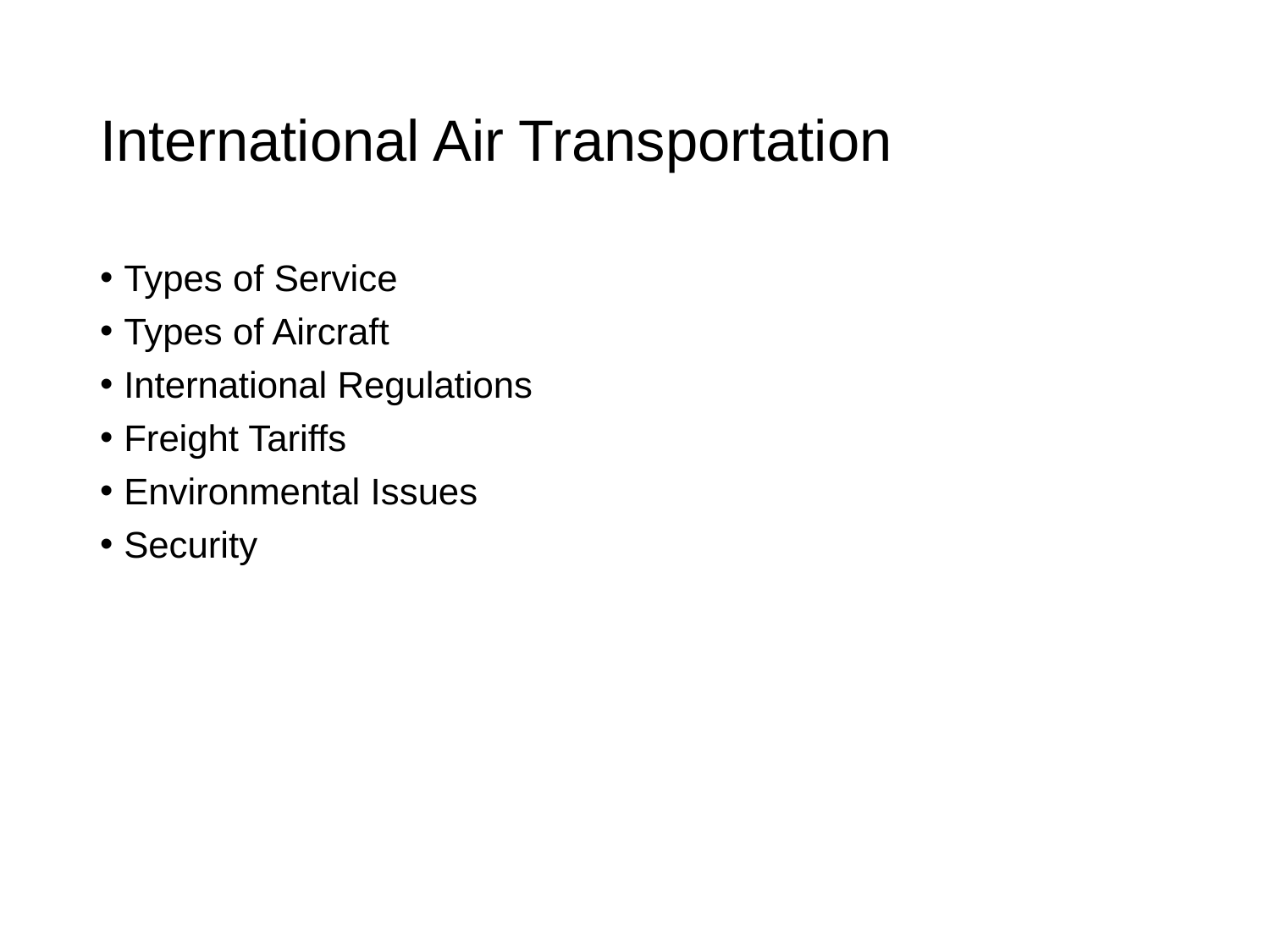

# International Air Transportation
Types of Service
Types of Aircraft
International Regulations
Freight Tariffs
Environmental Issues
Security